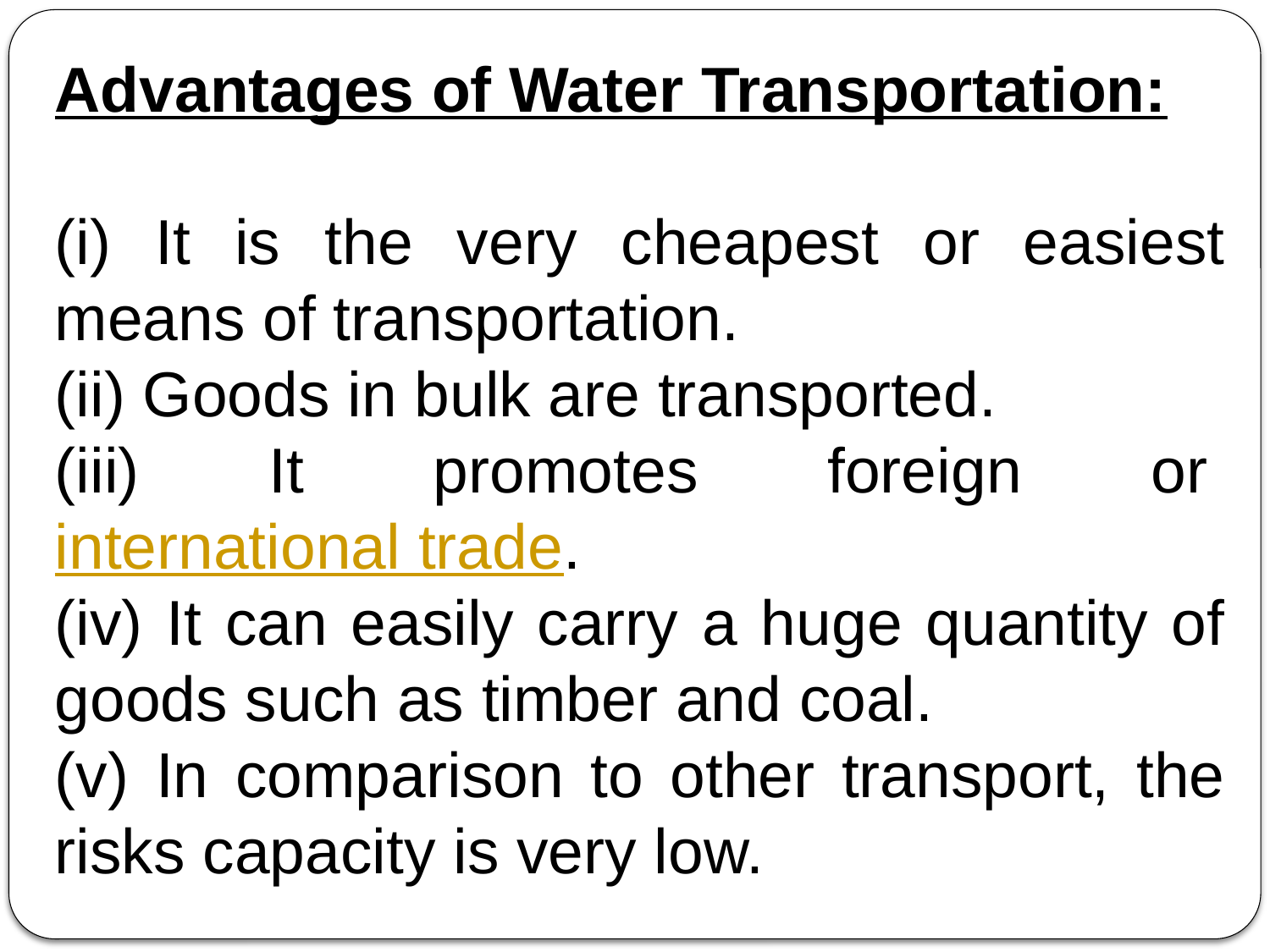

Advantages of Water Transportation:

(i) It is the very cheapest or easiest means of transportation.
(ii) Goods in bulk are transported.
(iii) It promotes foreign or international trade.
(iv) It can easily carry a huge quantity of goods such as timber and coal.
(v) In comparison to other transport, the risks capacity is very low.